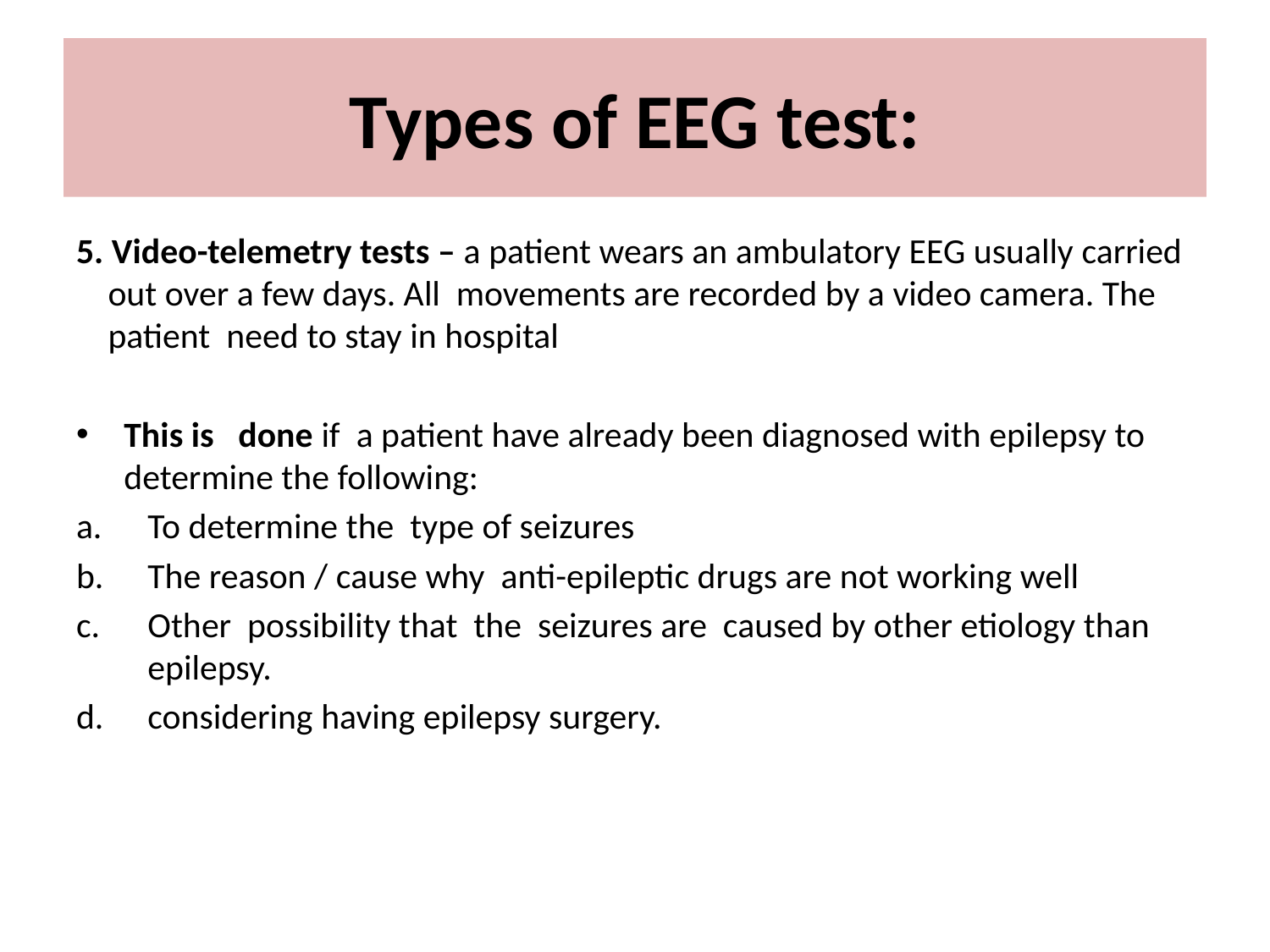

# Types of EEG test:
5. Video-telemetry tests – a patient wears an ambulatory EEG usually carried out over a few days. All  movements are recorded by a video camera. The patient  need to stay in hospital

This is   done if  a patient have already been diagnosed with epilepsy to determine the following:
To determine the  type of seizures
The reason / cause why  anti-epileptic drugs are not working well
Other  possibility that  the  seizures are  caused by other etiology than epilepsy.
considering having epilepsy surgery.